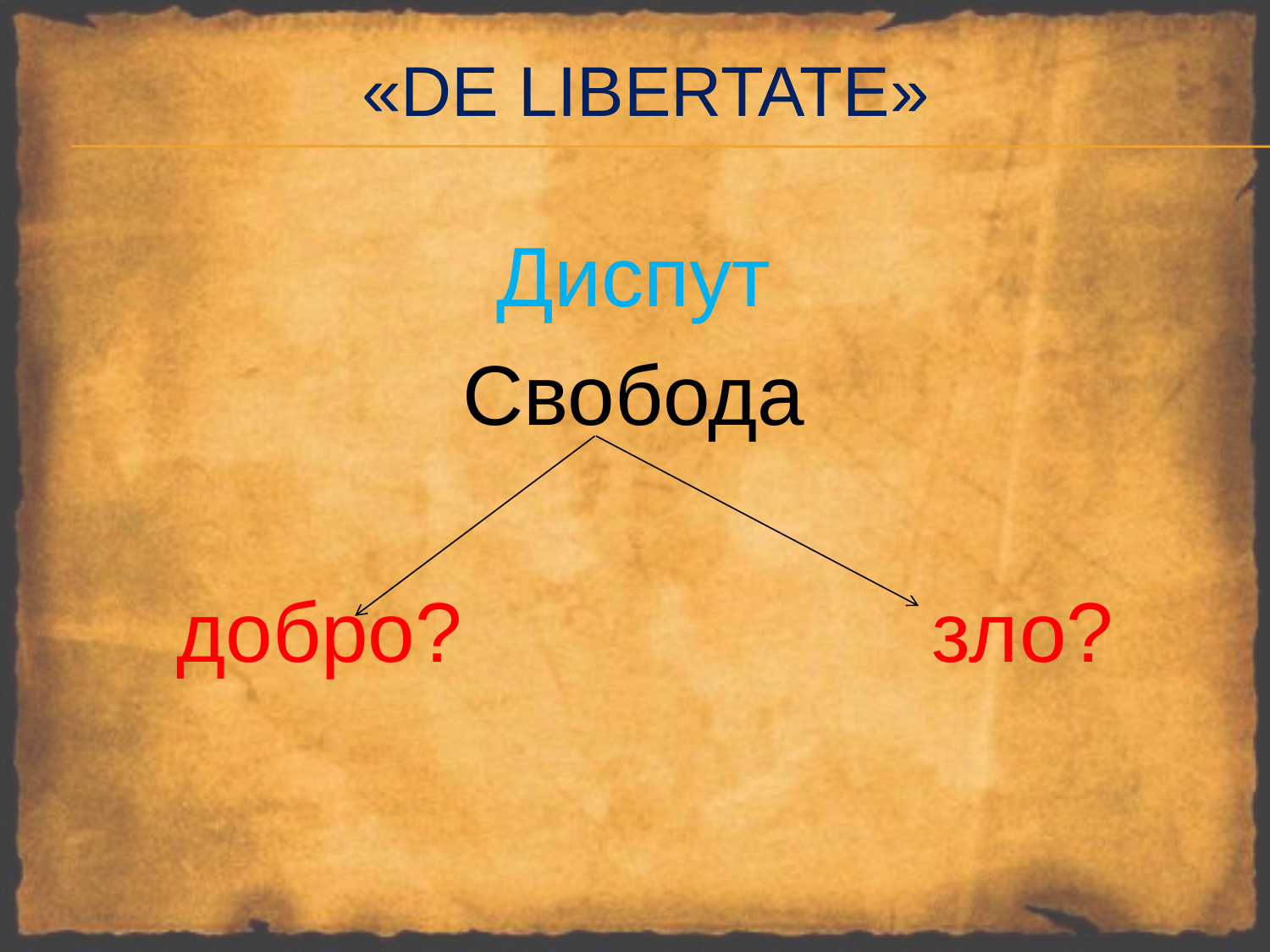

# «De libertate»
Диспут
Свобода

добро?                    зло?